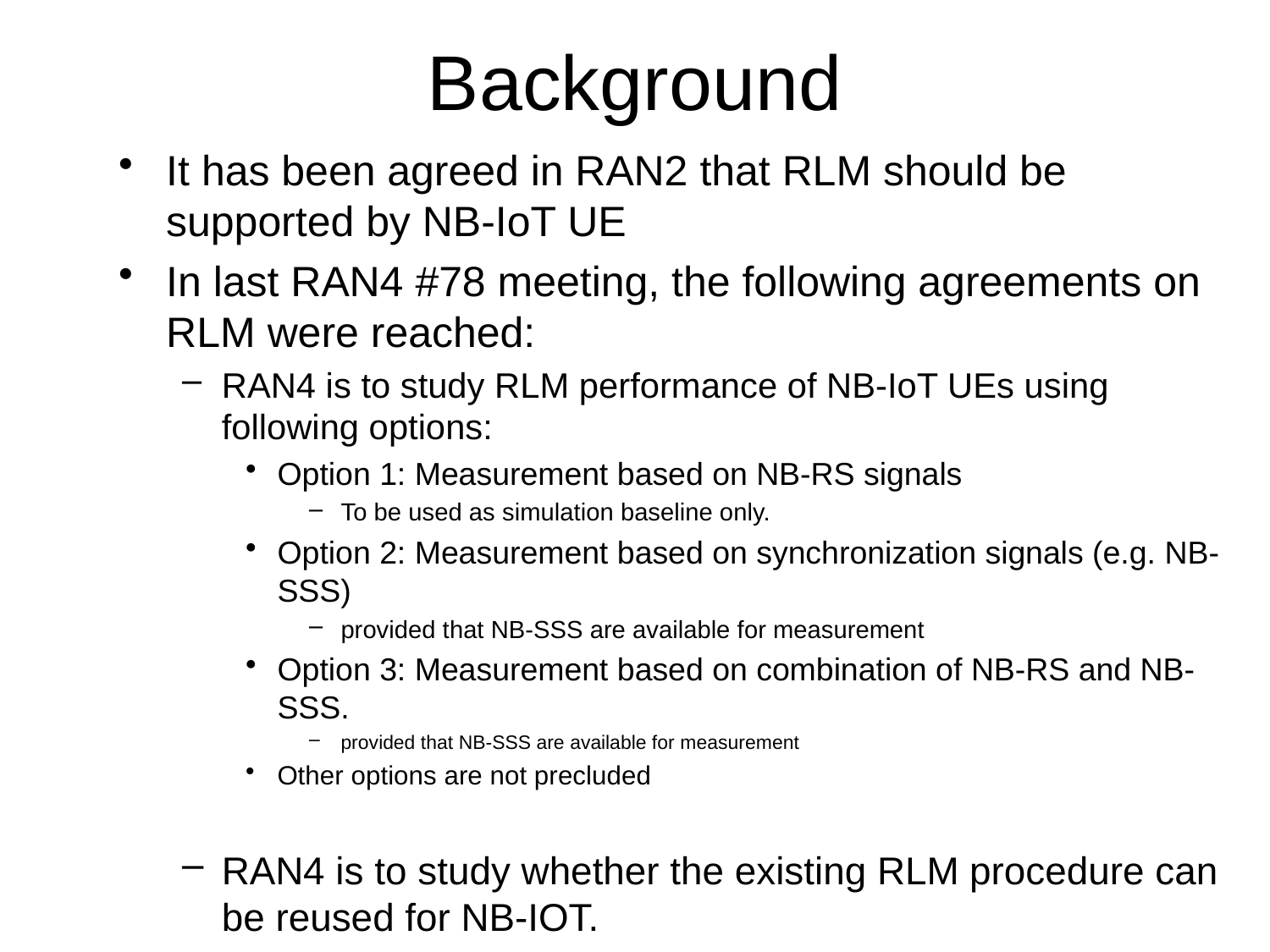

# Background
It has been agreed in RAN2 that RLM should be supported by NB-IoT UE
In last RAN4 #78 meeting, the following agreements on RLM were reached:
RAN4 is to study RLM performance of NB-IoT UEs using following options:
Option 1: Measurement based on NB-RS signals
To be used as simulation baseline only.
Option 2: Measurement based on synchronization signals (e.g. NB-SSS)
provided that NB-SSS are available for measurement
Option 3: Measurement based on combination of NB-RS and NB-SSS.
provided that NB-SSS are available for measurement
Other options are not precluded

RAN4 is to study whether the existing RLM procedure can be reused for NB-IOT.